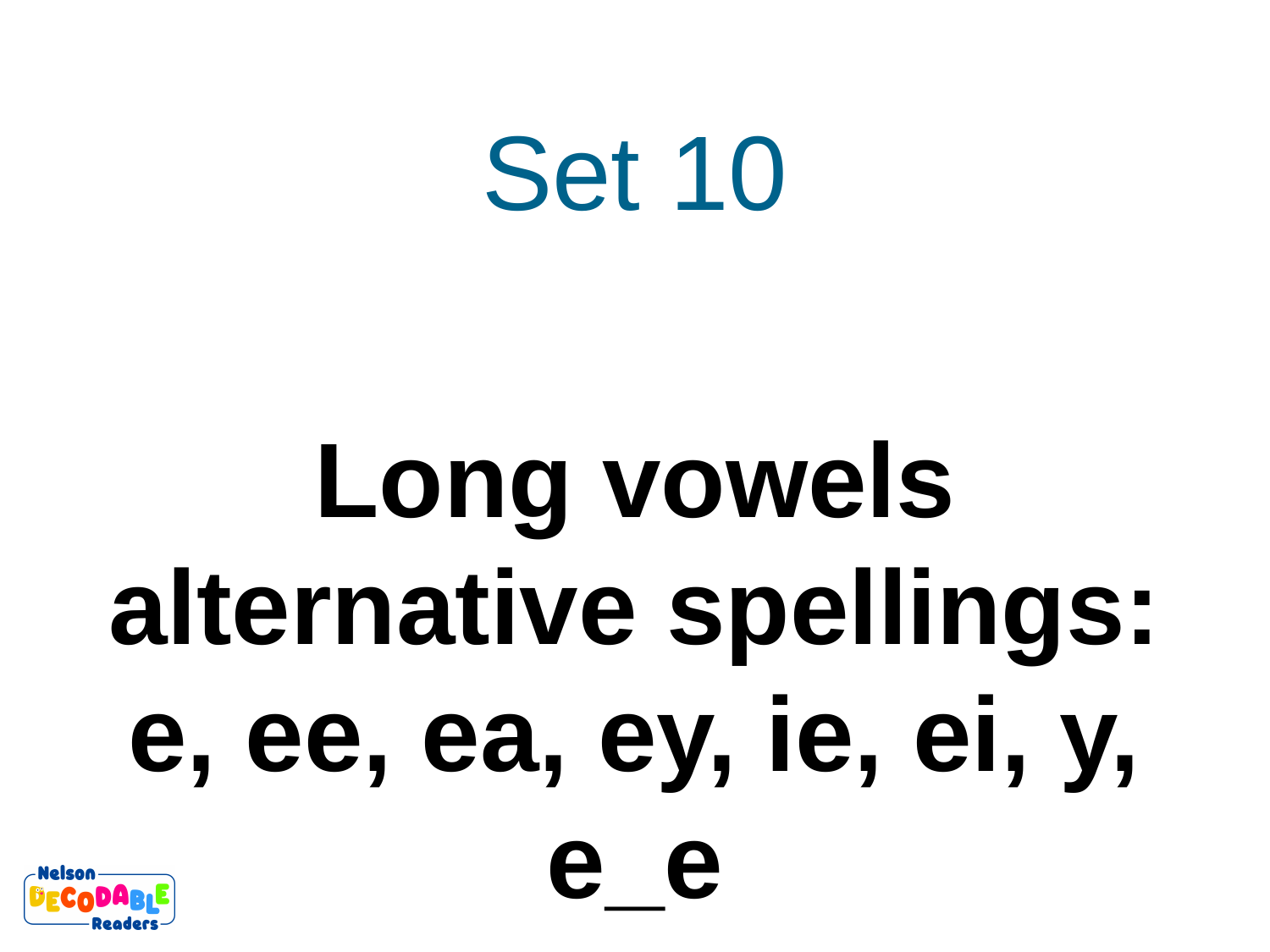

Set 10
Long vowels alternative spellings:
e, ee, ea, ey, ie, ei, y, e_e